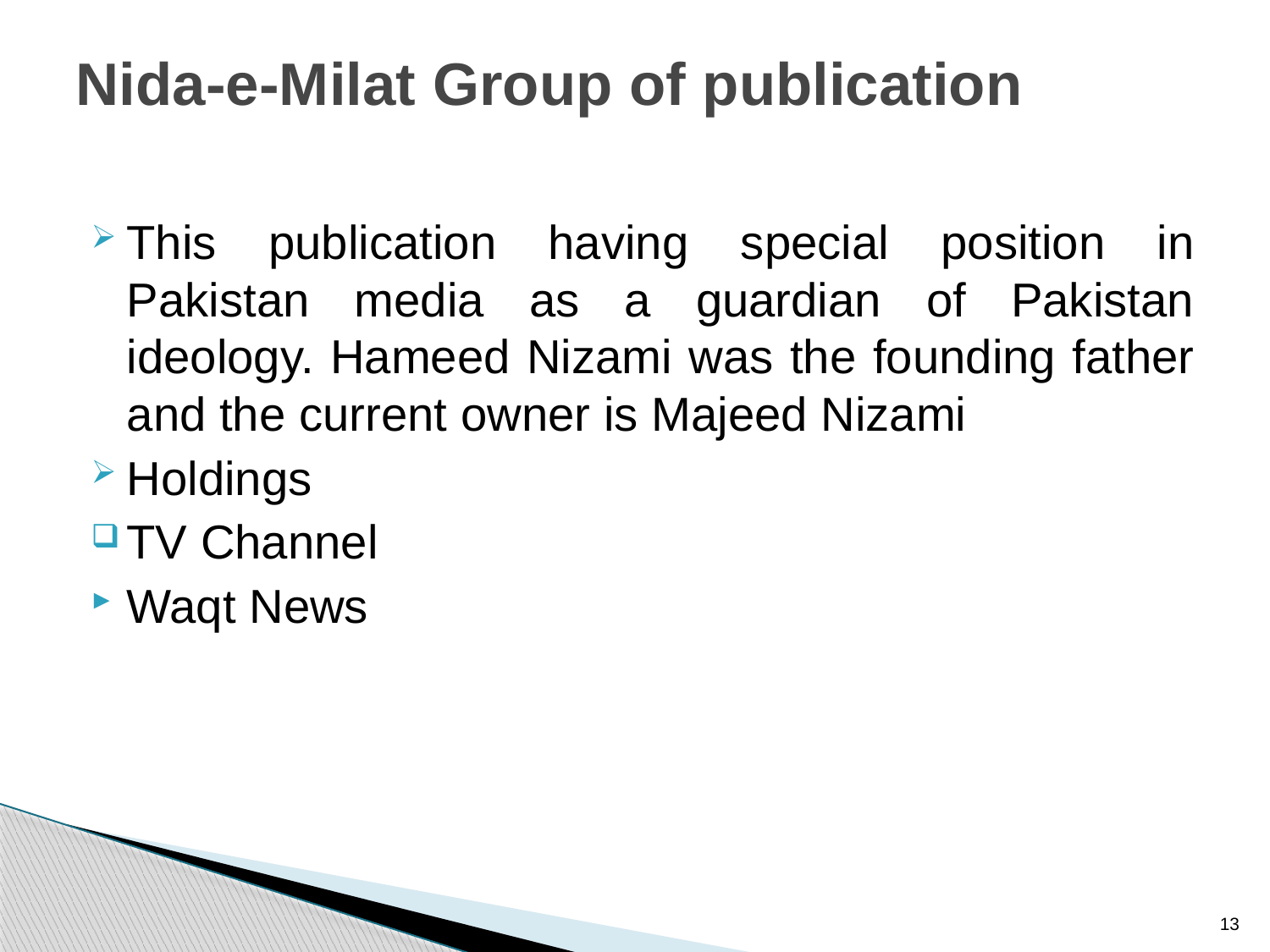

# Nida-e-Milat Group of publication
This publication having special position in Pakistan media as a guardian of Pakistan ideology. Hameed Nizami was the founding father and the current owner is Majeed Nizami
Holdings
TV Channel
Waqt News

13